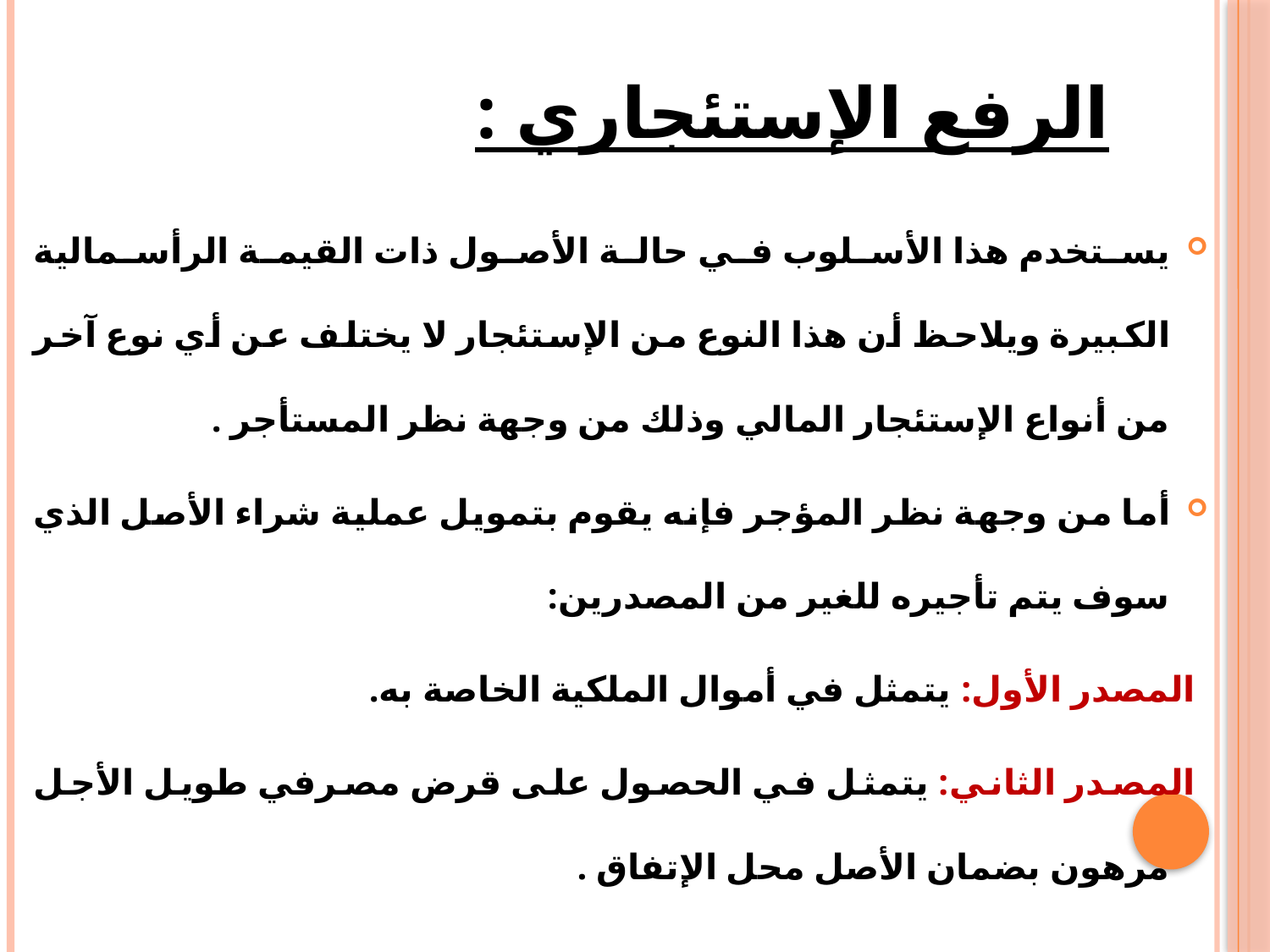

# الرفع الإستئجاري :
يستخدم هذا الأسلوب في حالة الأصول ذات القيمة الرأسمالية الكبيرة ويلاحظ أن هذا النوع من الإستئجار لا يختلف عن أي نوع آخر من أنواع الإستئجار المالي وذلك من وجهة نظر المستأجر .
أما من وجهة نظر المؤجر فإنه يقوم بتمويل عملية شراء الأصل الذي سوف يتم تأجيره للغير من المصدرين:
 المصدر الأول: يتمثل في أموال الملكية الخاصة به.
 المصدر الثاني: يتمثل في الحصول على قرض مصرفي طويل الأجل مرهون بضمان الأصل محل الإتفاق .